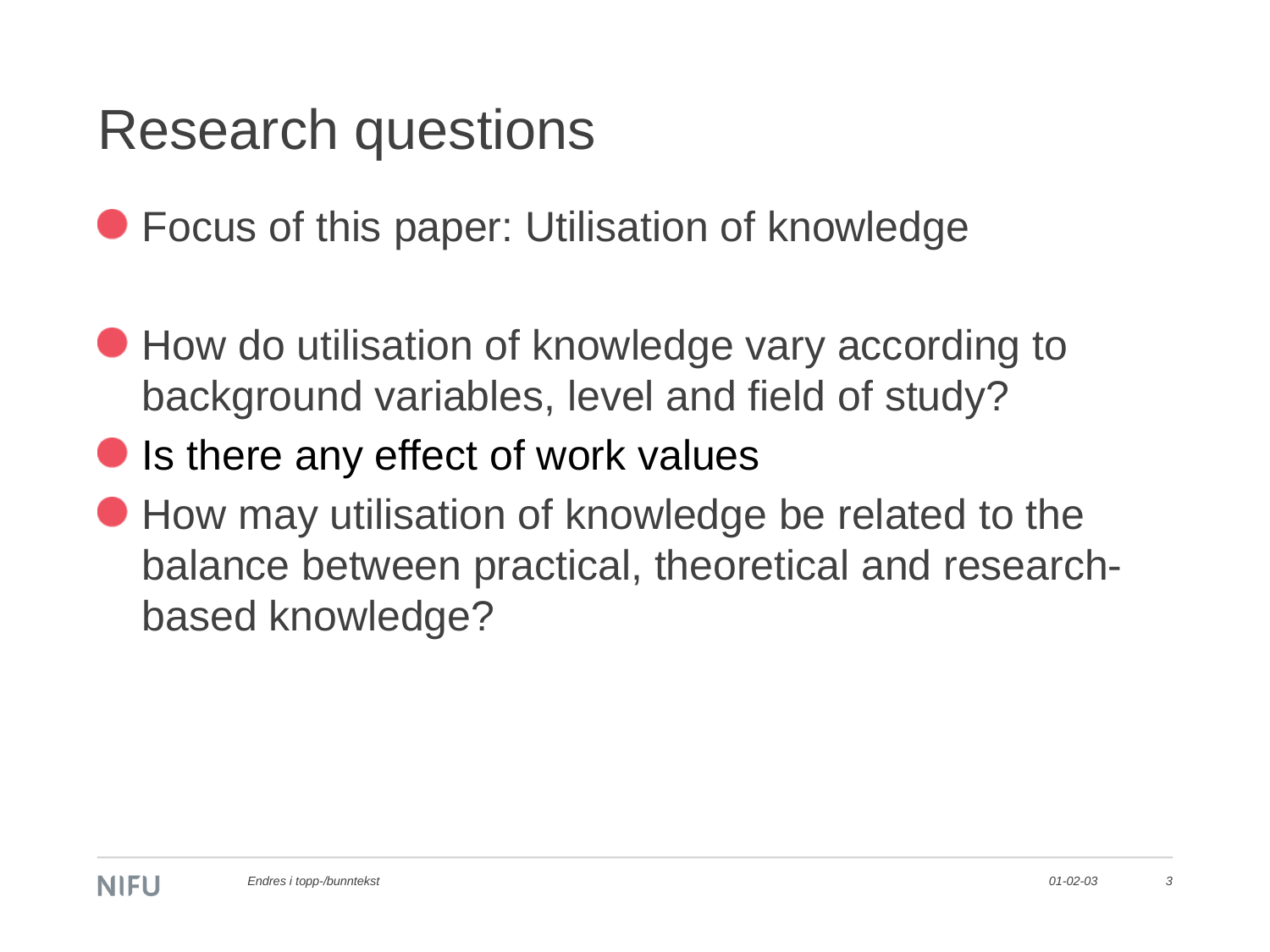

# Research questions
Focus of this paper: Utilisation of knowledge

How do utilisation of knowledge vary according to background variables, level and field of study?
Is there any effect of work values
How may utilisation of knowledge be related to the balance between practical, theoretical and research-based knowledge?

Endres i topp-/bunntekst
01-02-03
3